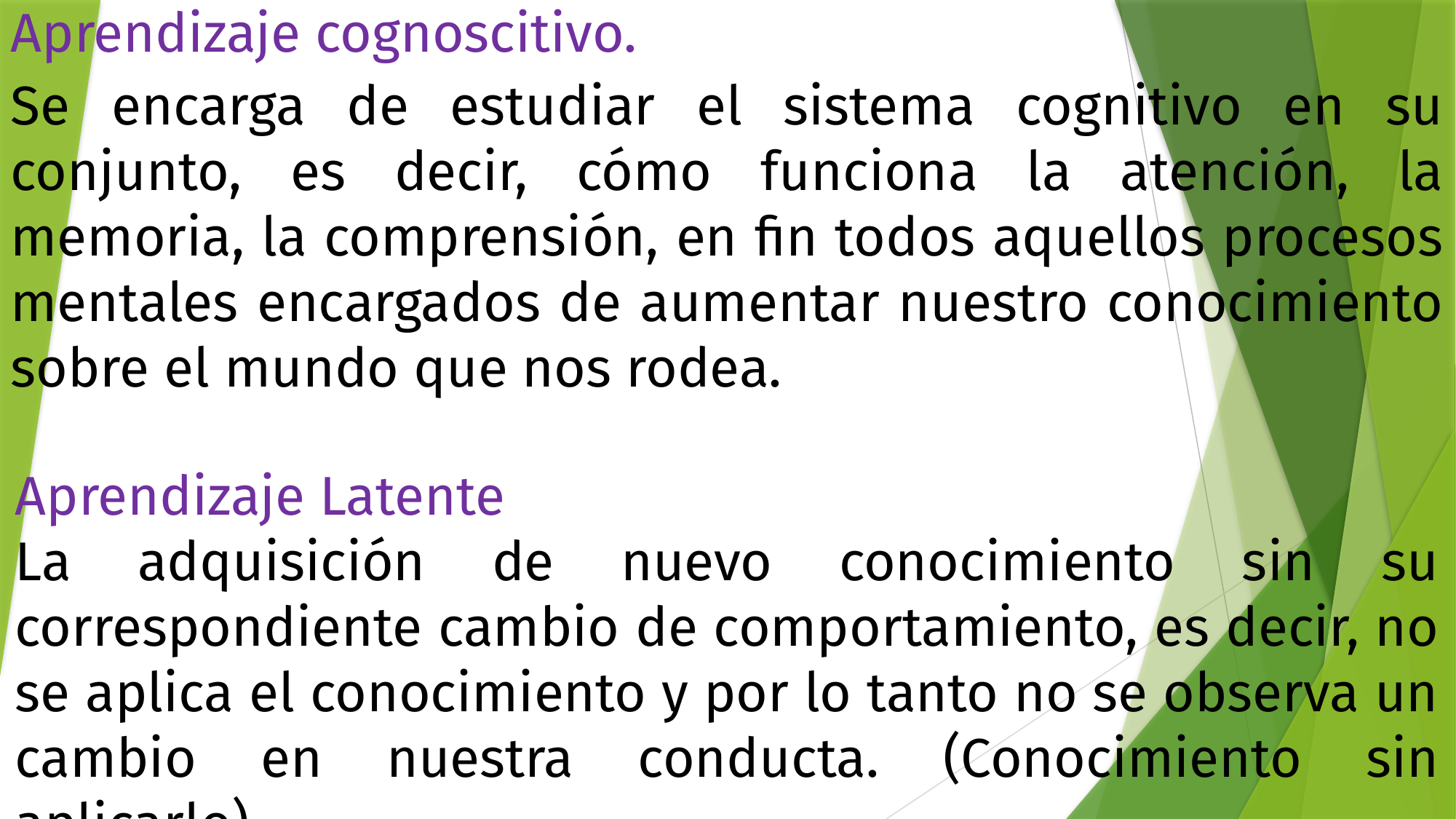

Aprendizaje cognoscitivo.

Se encarga de estudiar el sistema cognitivo en su conjunto, es decir, cómo funciona la atención, la memoria, la comprensión, en fin todos aquellos procesos mentales encargados de aumentar nuestro conocimiento sobre el mundo que nos rodea.
Aprendizaje Latente
La adquisición de nuevo conocimiento sin su correspondiente cambio de comportamiento, es decir, no se aplica el conocimiento y por lo tanto no se observa un cambio en nuestra conducta. (Conocimiento sin aplicarlo)